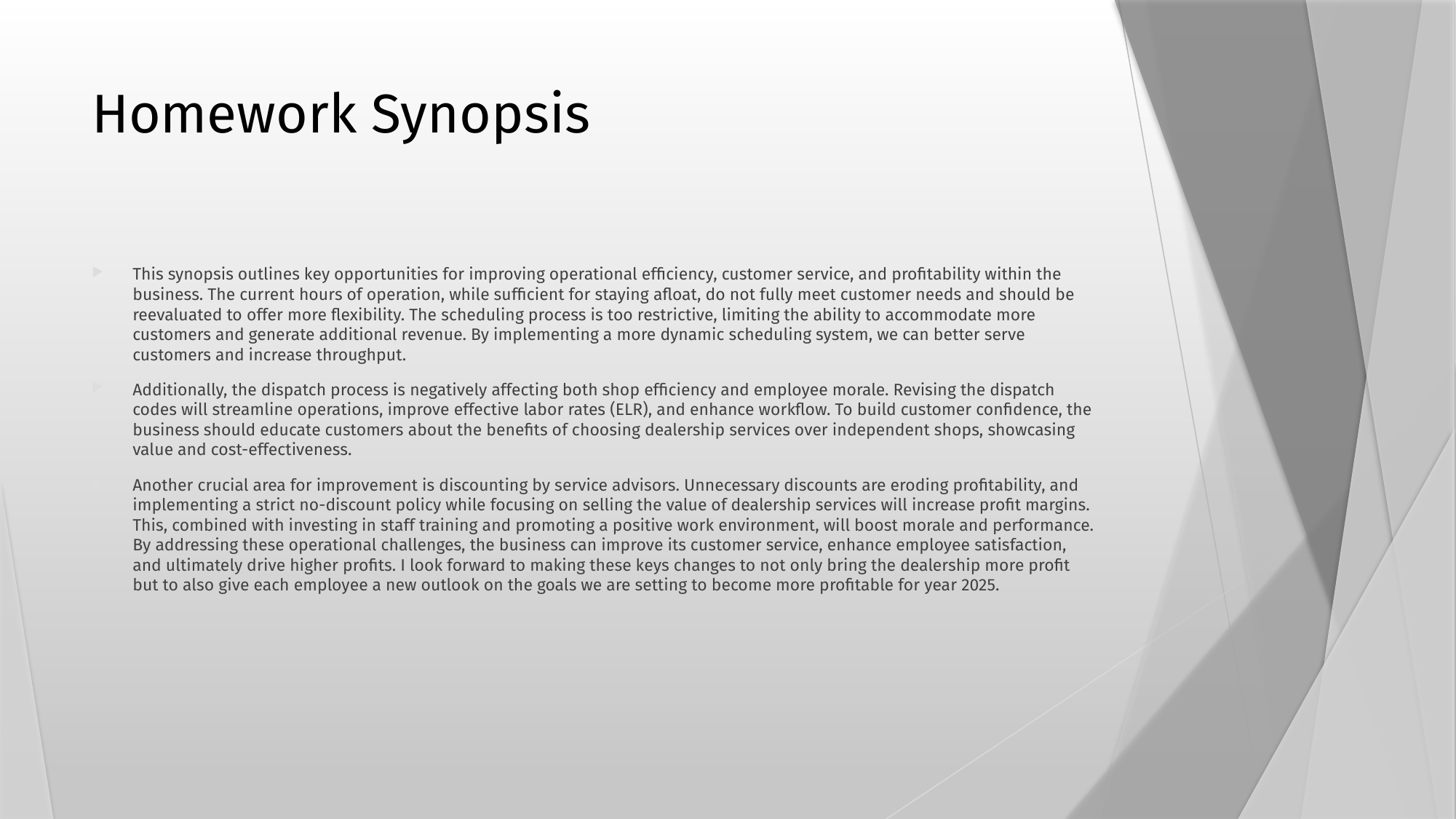

# Homework Synopsis
This synopsis outlines key opportunities for improving operational efficiency, customer service, and profitability within the business. The current hours of operation, while sufficient for staying afloat, do not fully meet customer needs and should be reevaluated to offer more flexibility. The scheduling process is too restrictive, limiting the ability to accommodate more customers and generate additional revenue. By implementing a more dynamic scheduling system, we can better serve customers and increase throughput.
Additionally, the dispatch process is negatively affecting both shop efficiency and employee morale. Revising the dispatch codes will streamline operations, improve effective labor rates (ELR), and enhance workflow. To build customer confidence, the business should educate customers about the benefits of choosing dealership services over independent shops, showcasing value and cost-effectiveness.
Another crucial area for improvement is discounting by service advisors. Unnecessary discounts are eroding profitability, and implementing a strict no-discount policy while focusing on selling the value of dealership services will increase profit margins. This, combined with investing in staff training and promoting a positive work environment, will boost morale and performance. By addressing these operational challenges, the business can improve its customer service, enhance employee satisfaction, and ultimately drive higher profits. I look forward to making these keys changes to not only bring the dealership more profit but to also give each employee a new outlook on the goals we are setting to become more profitable for year 2025.